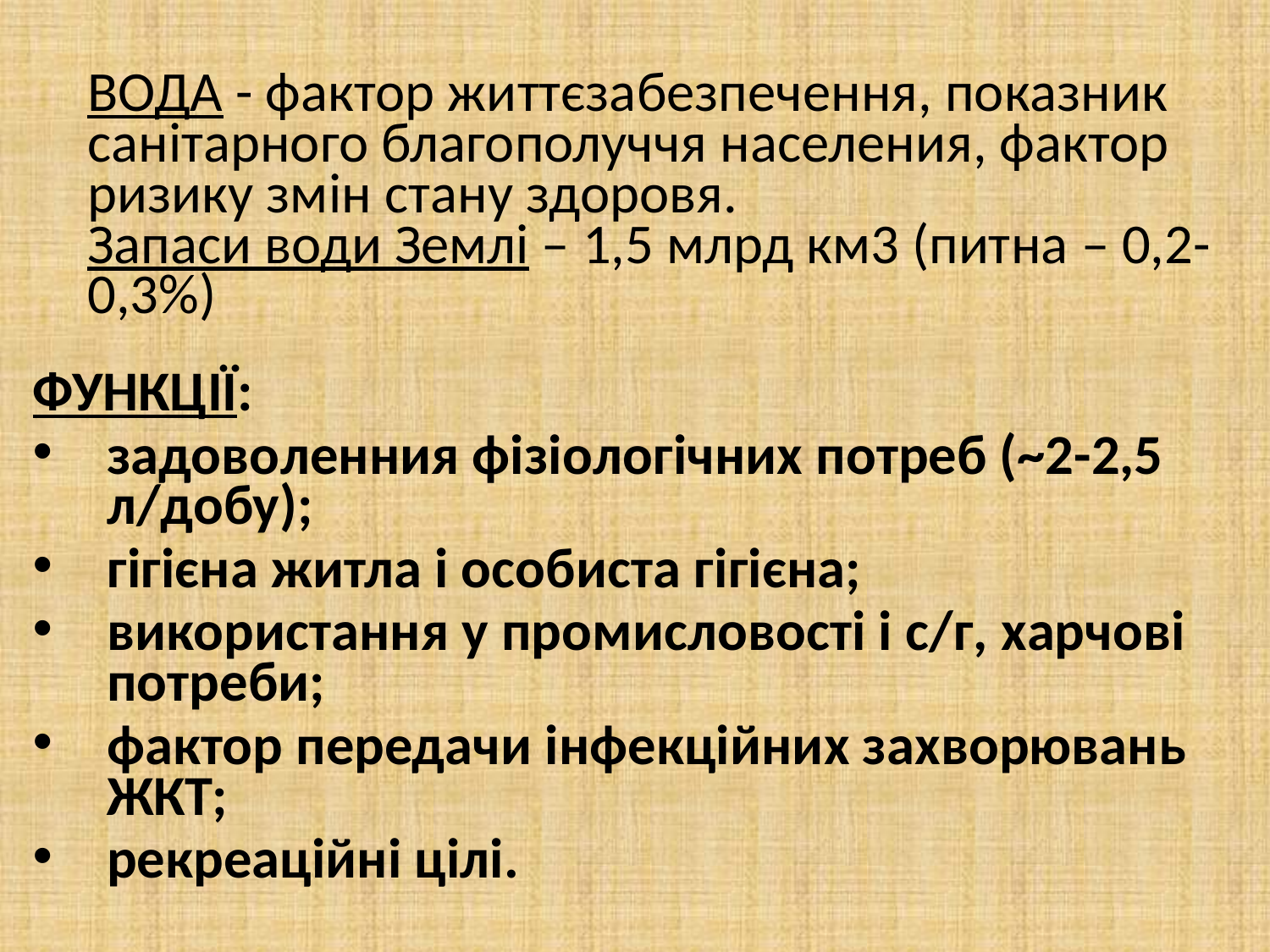

# ВОДА - фактор життєзабезпечення, показник санітарного благополуччя населения, фактор ризику змін стану здоровя. Запаси води Землі – 1,5 млрд км3 (питна – 0,2-0,3%)
ФУНКЦІЇ:
задоволенния фізіологічних потреб (~2-2,5 л/добу);
гігієна житла і особиста гігієна;
використання у промисловості і с/г, харчові потреби;
фактор передачи інфекційних захворювань ЖКТ;
рекреаційні цілі.